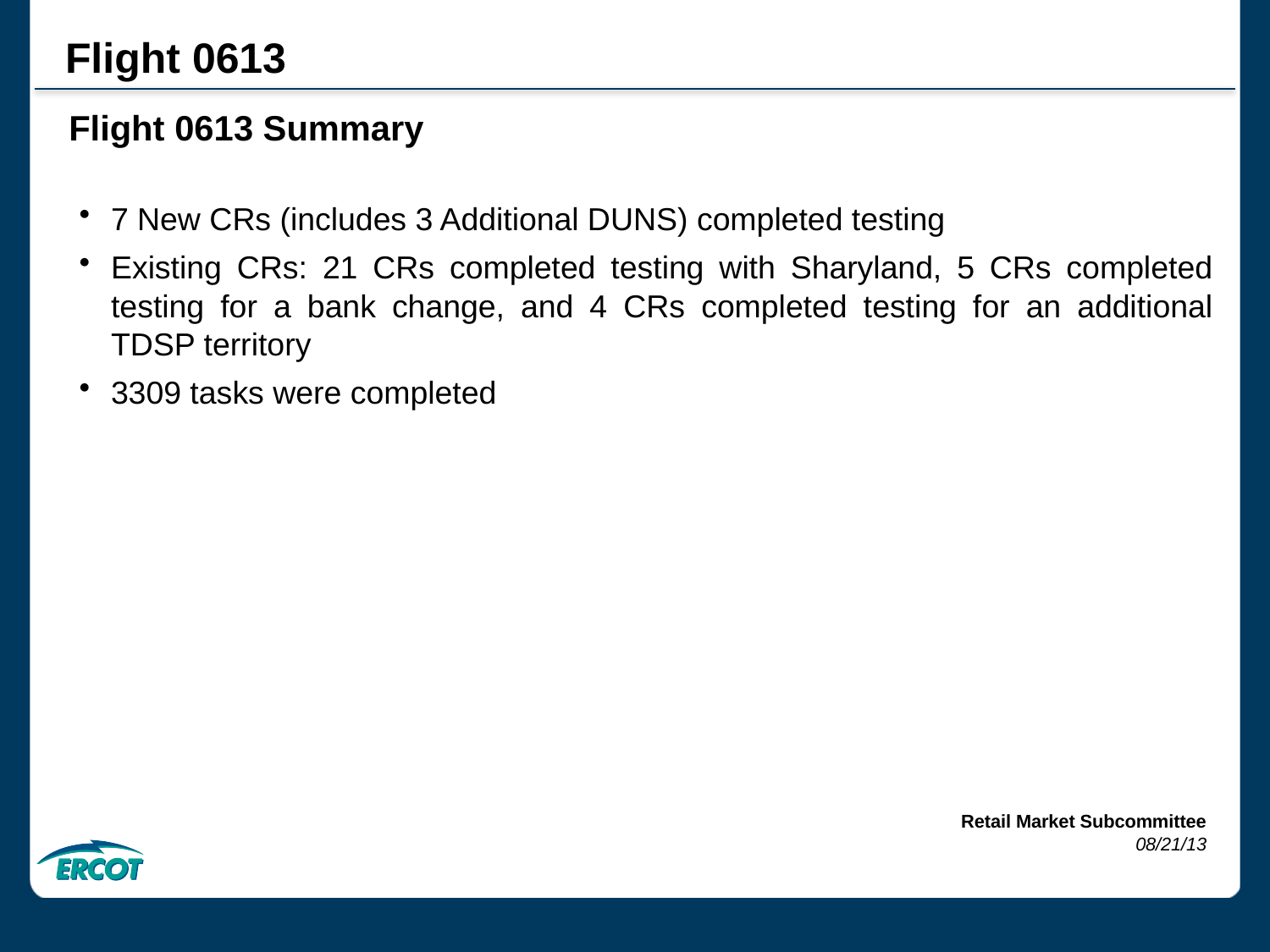

Flight 0613
Flight 0613 Summary

7 New CRs (includes 3 Additional DUNS) completed testing
Existing CRs: 21 CRs completed testing with Sharyland, 5 CRs completed testing for a bank change, and 4 CRs completed testing for an additional TDSP territory
3309 tasks were completed

Retail Market Subcommittee
08/21/13